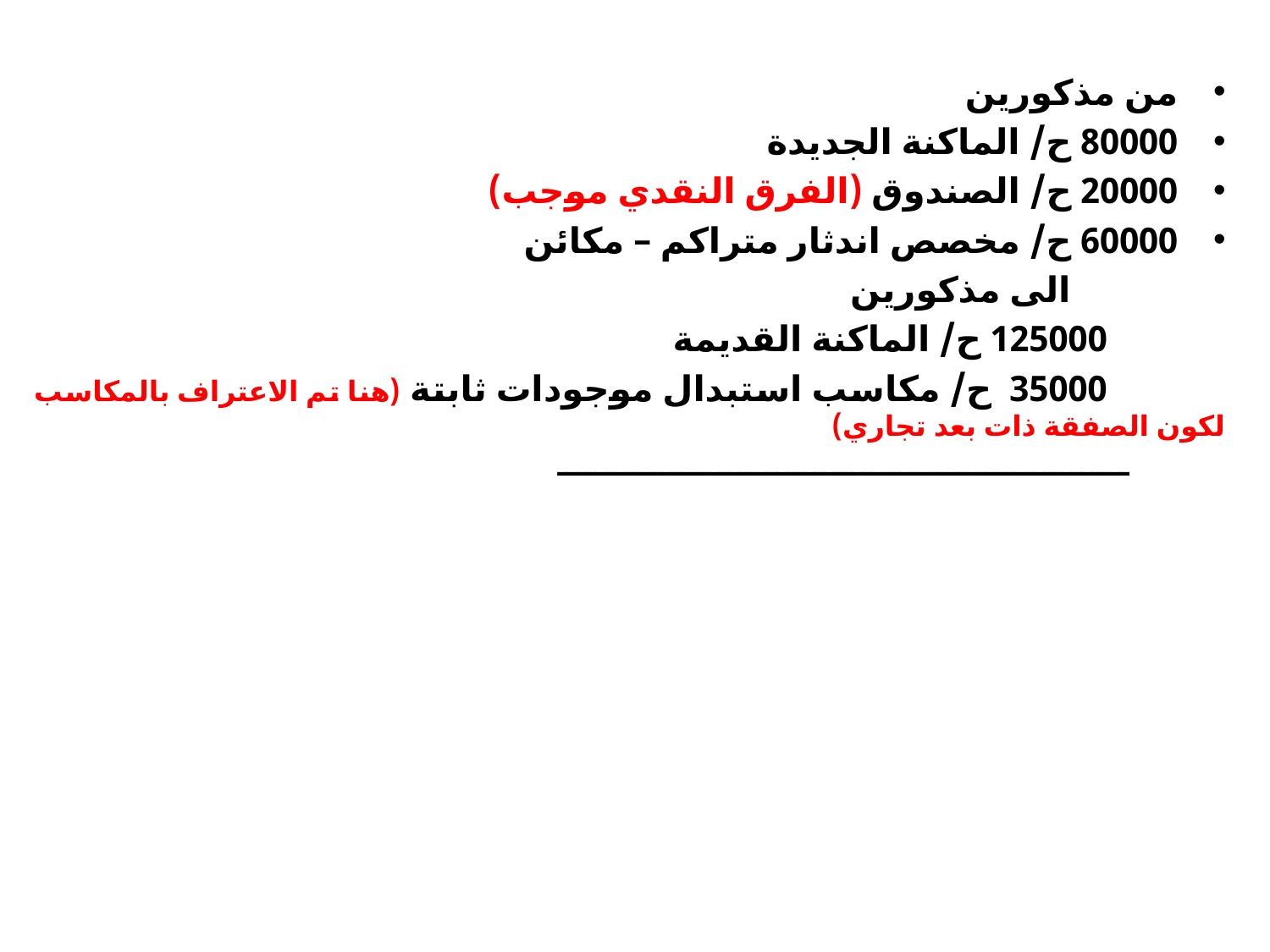

من مذكورين
80000 ح/ الماكنة الجديدة
20000 ح/ الصندوق (الفرق النقدي موجب)
60000 ح/ مخصص اندثار متراكم – مكائن
                 الى مذكورين
             125000 ح/ الماكنة القديمة
             35000  ح/ مكاسب استبدال موجودات ثابتة (هنا تم الاعتراف بالمكاسب لكون الصفقة ذات بعد تجاري)
             ــــــــــــــــــــــــــــــــــــــــــــــــــــــــــــ